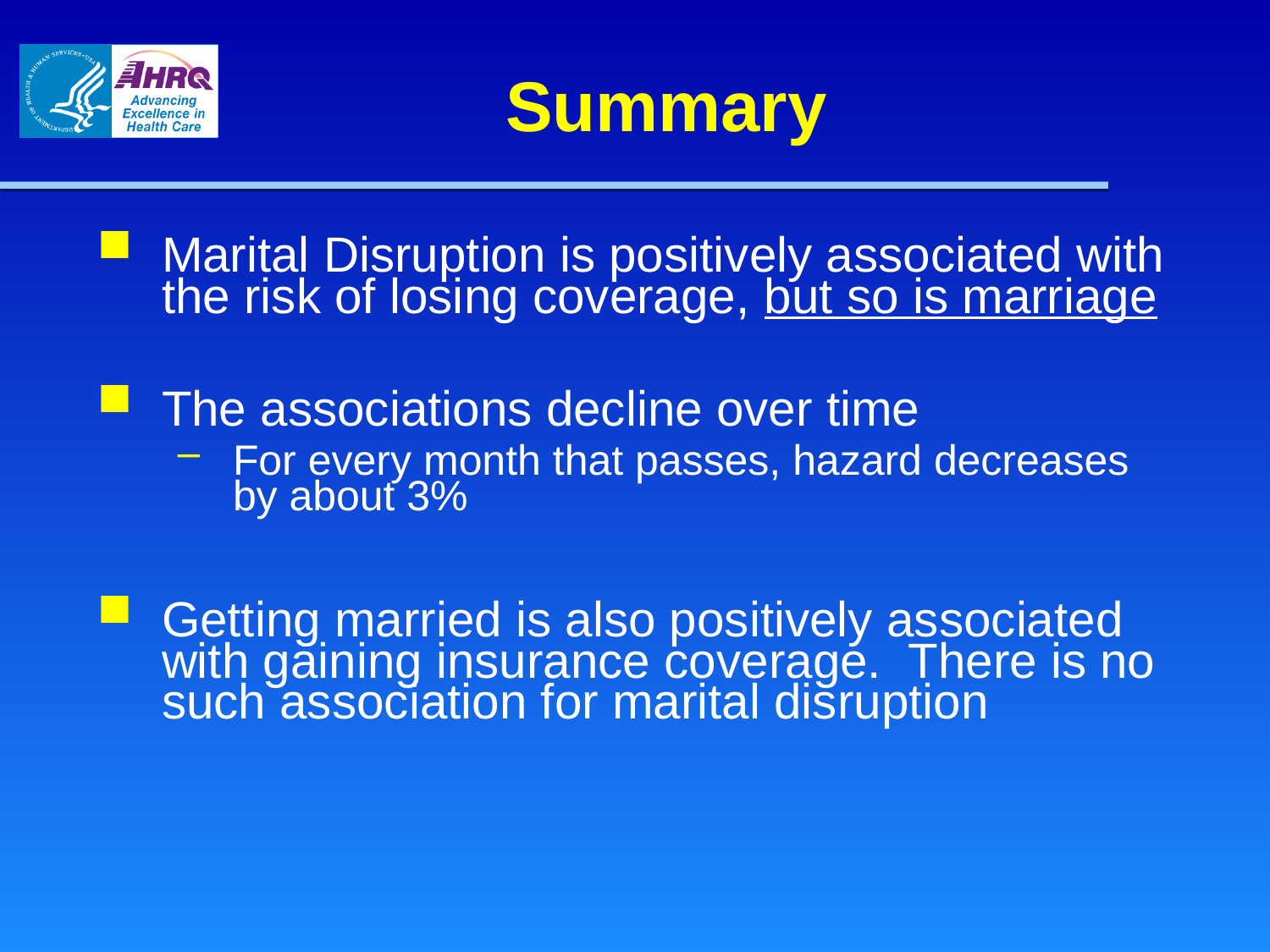

# Summary
Marital Disruption is positively associated with the risk of losing coverage, but so is marriage

The associations decline over time
For every month that passes, hazard decreases by about 3%

Getting married is also positively associated with gaining insurance coverage.  There is no such association for marital disruption